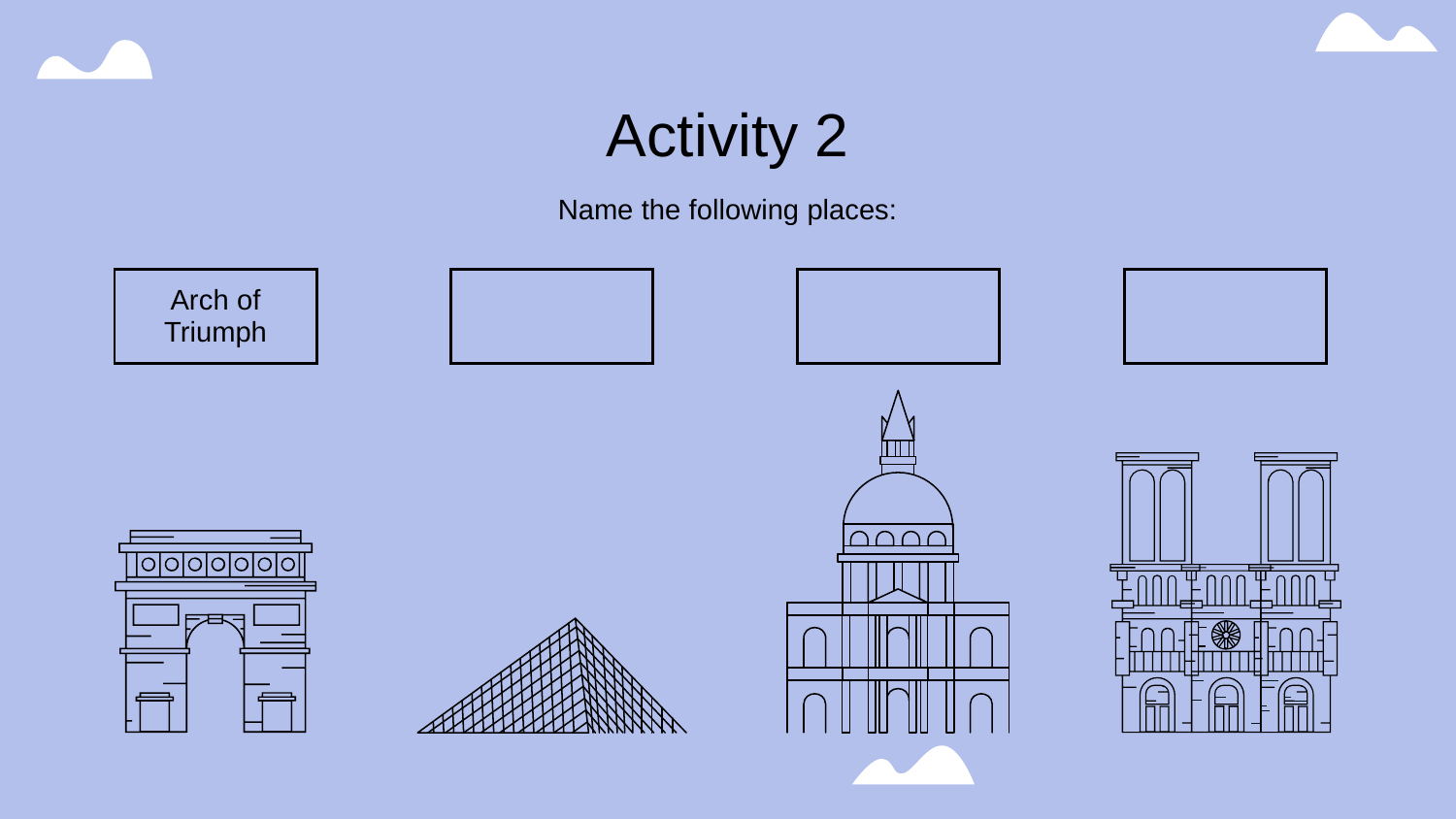

# Activity 2
Name the following places:

| Arch of Triumph |
| --- |
|  |
| --- |
|  |
| --- |
|  |
| --- |